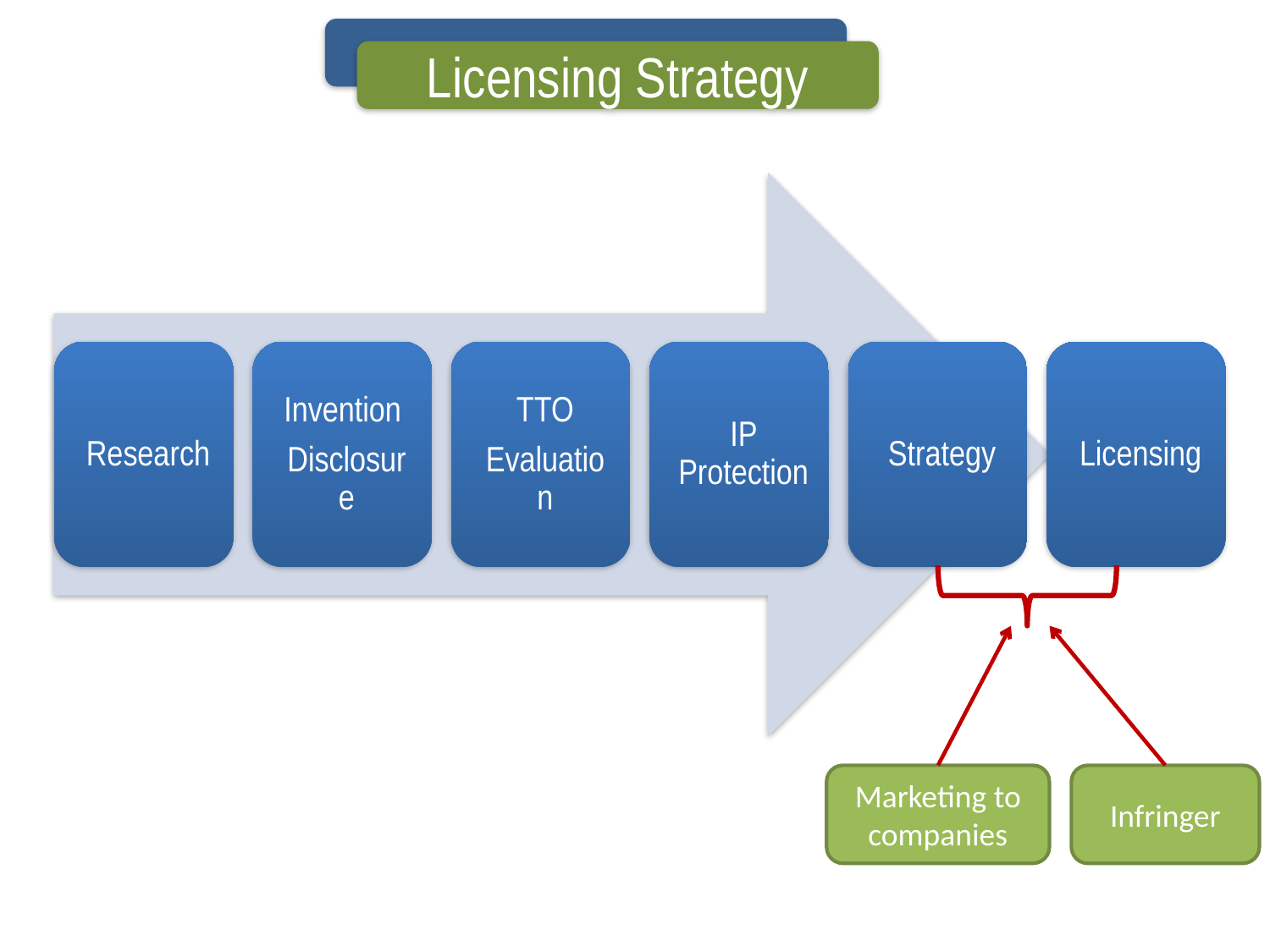

Licensing Strategy
Research
Invention
Disclosure
TTO
Evaluation
IP Protection
Strategy
Licensing

Marketing to companies

Infringer